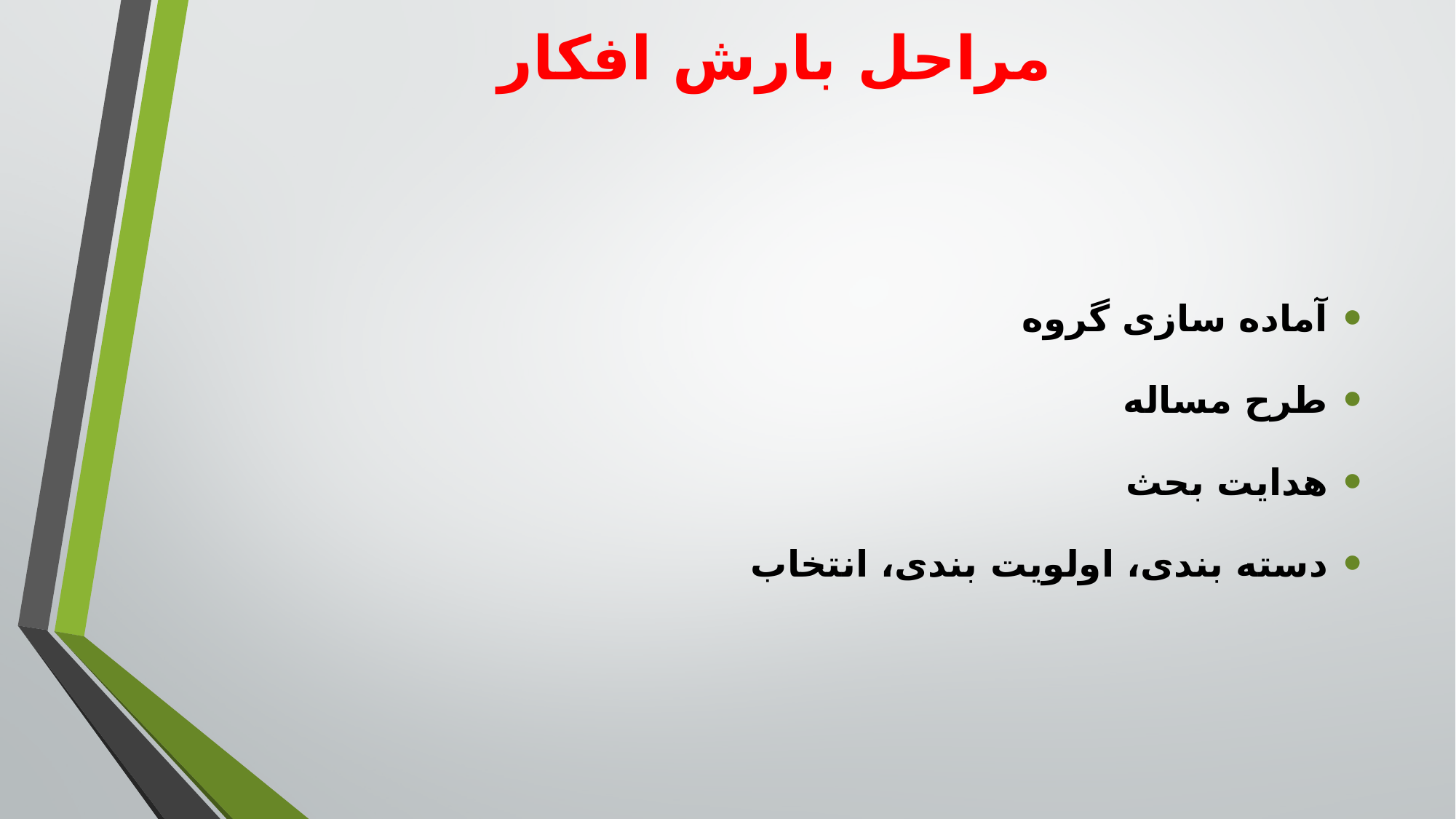

# مراحل بارش افکار
آماده سازی گروه
طرح مساله
هدایت بحث
دسته بندی، اولویت بندی، انتخاب